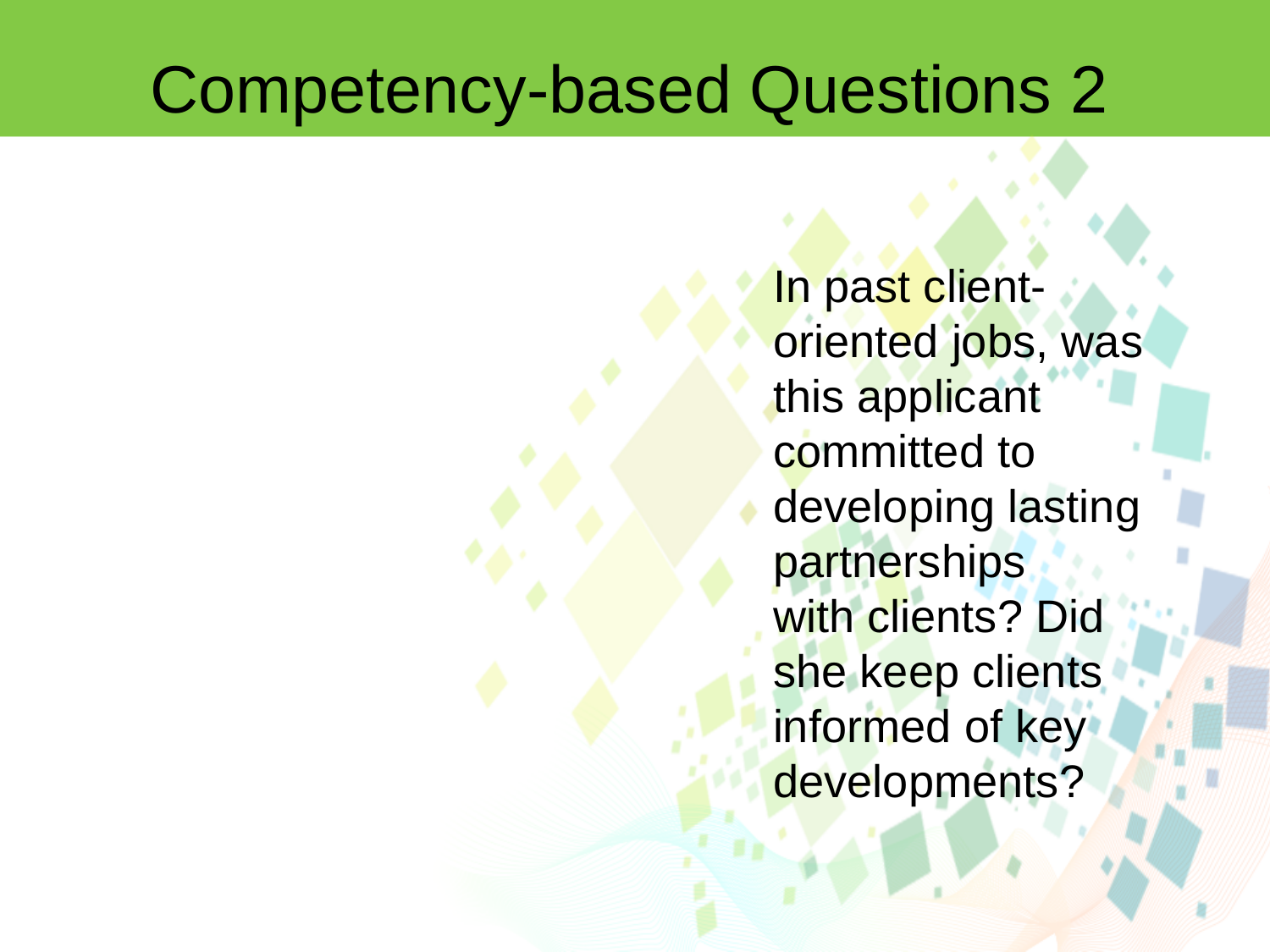

Competency-based Questions 2
In past client-oriented jobs, was this applicant committed to developing lasting partnerships
with clients? Did she keep clients informed of key developments?